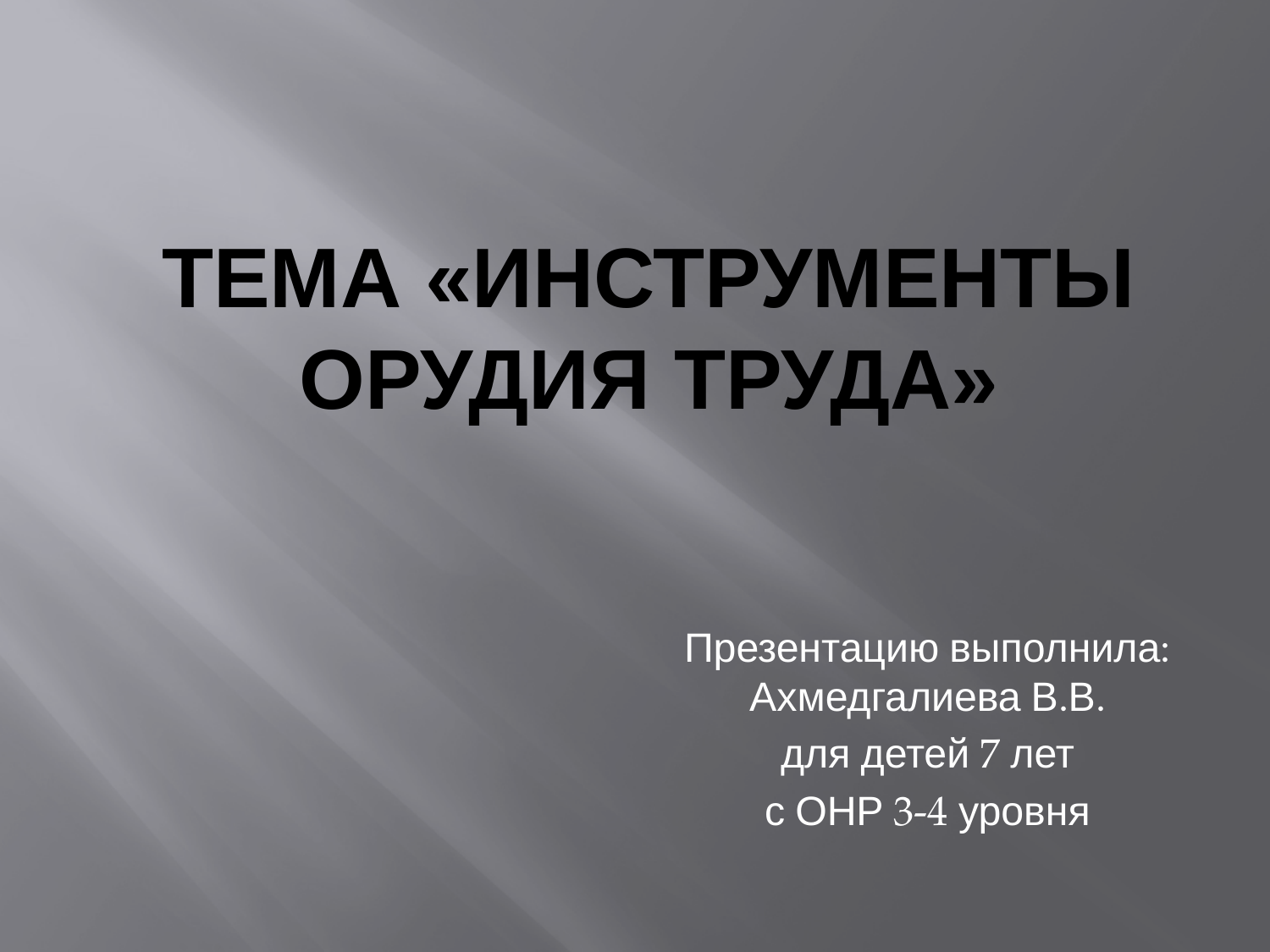

# Тема «Инструменты орудия труда»
Презентацию выполнила: Ахмедгалиева В.В.
для детей 7 лет
 с ОНР 3-4 уровня